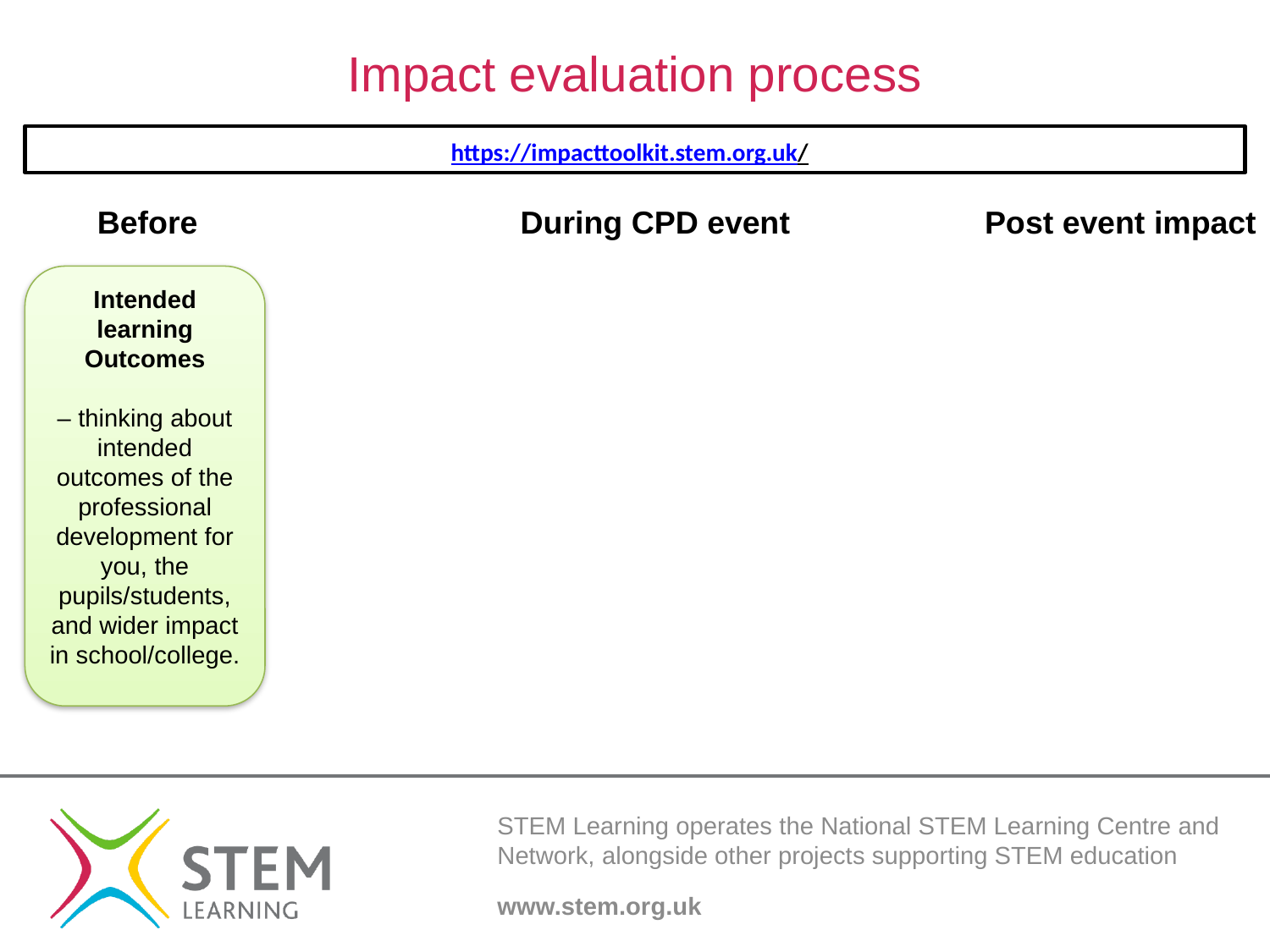

Impact evaluation process
 https://impacttoolkit.stem.org.uk/
Before
During CPD event
Post event impact
Intended learning Outcomes

– thinking about intended outcomes of the professional development for you, the pupils/students, and wider impact in school/college.